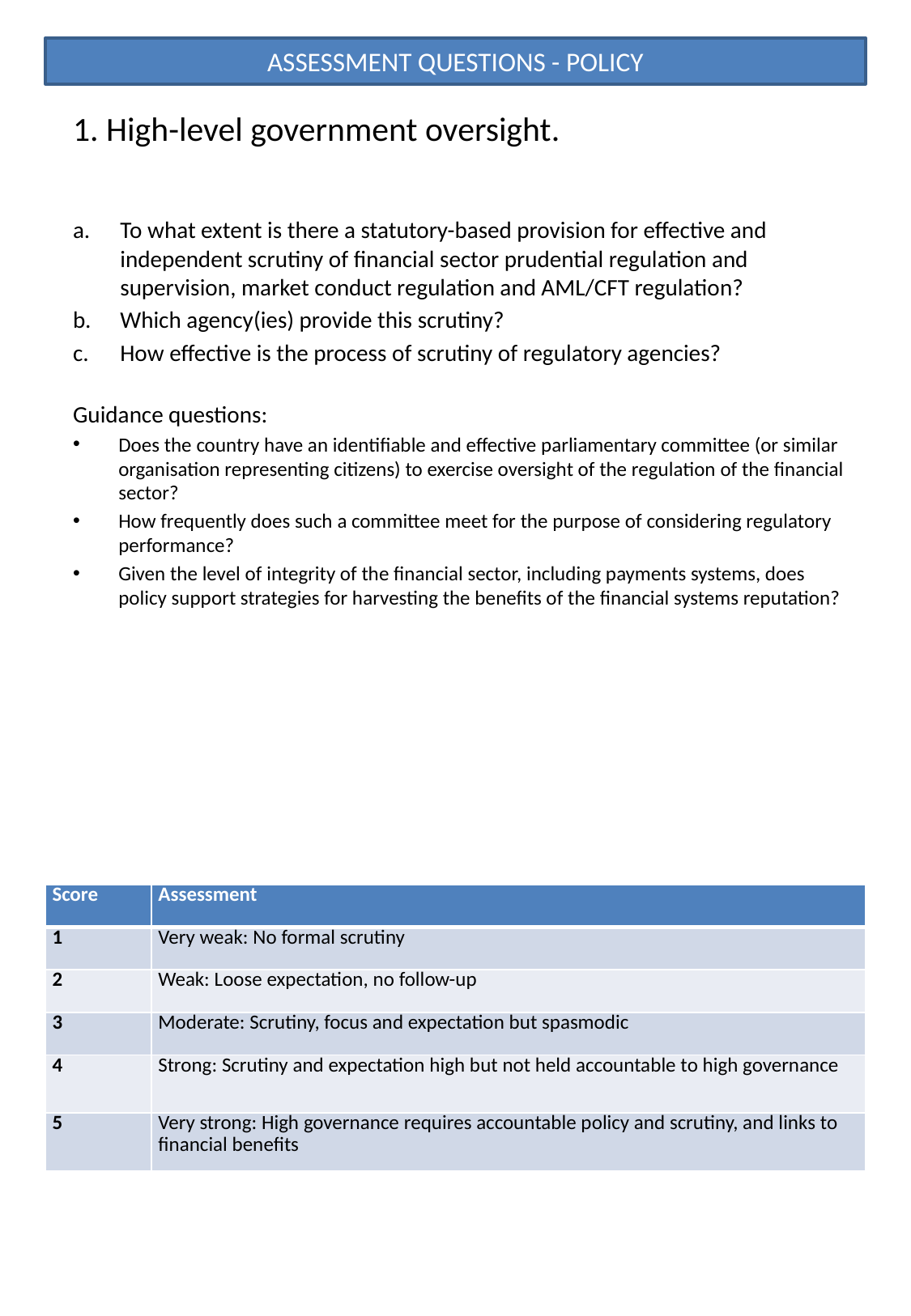

ASSESSMENT QUESTIONS - POLICY
1. High-level government oversight.
To what extent is there a statutory-based provision for effective and independent scrutiny of financial sector prudential regulation and supervision, market conduct regulation and AML/CFT regulation?
Which agency(ies) provide this scrutiny?
How effective is the process of scrutiny of regulatory agencies?

Guidance questions:
Does the country have an identifiable and effective parliamentary committee (or similar organisation representing citizens) to exercise oversight of the regulation of the financial sector?
How frequently does such a committee meet for the purpose of considering regulatory performance?
Given the level of integrity of the financial sector, including payments systems, does policy support strategies for harvesting the benefits of the financial systems reputation?

| Score | Assessment |
| --- | --- |
| 1 | Very weak: No formal scrutiny |
| 2 | Weak: Loose expectation, no follow-up |
| 3 | Moderate: Scrutiny, focus and expectation but spasmodic |
| 4 | Strong: Scrutiny and expectation high but not held accountable to high governance |
| 5 | Very strong: High governance requires accountable policy and scrutiny, and links to financial benefits |